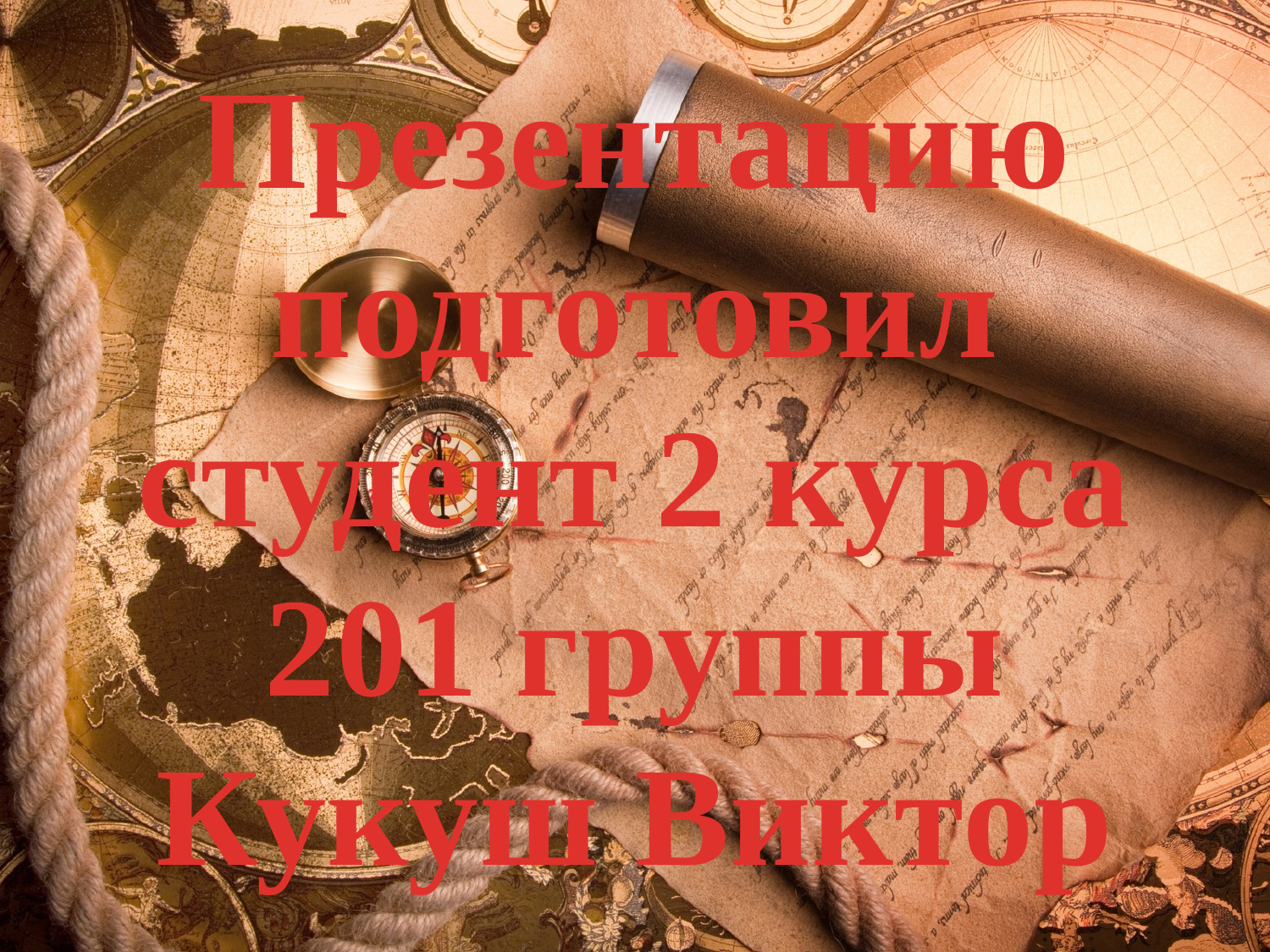

# Презентацию подготовил студент 2 курса 201 группы Кукуш Виктор